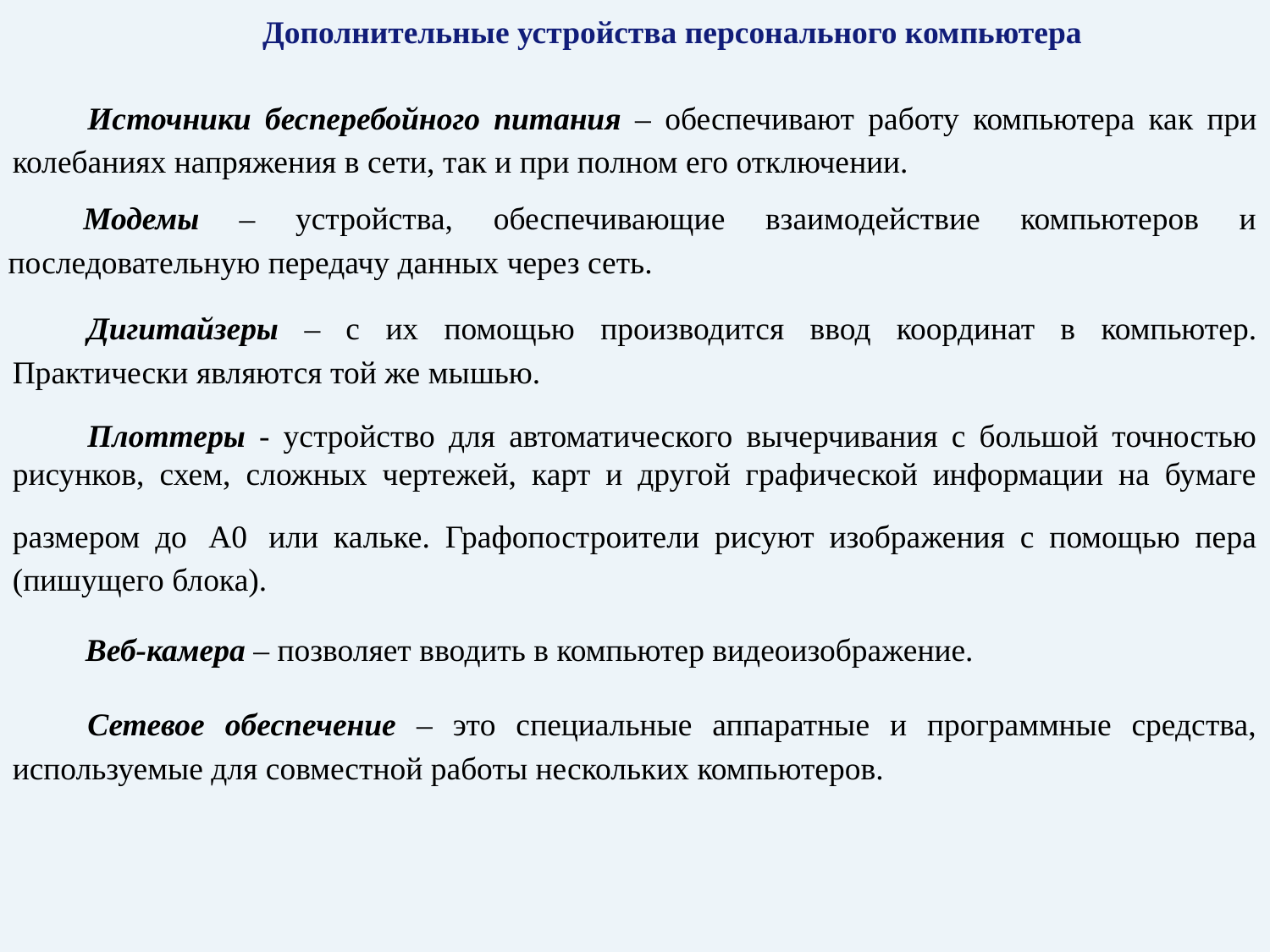

Дополнительные устройства персонального компьютера
Источники бесперебойного питания – обеспечивают работу компьютера как при колебаниях напряжения в сети, так и при полном его отключении.
Модемы – устройства, обеспечивающие взаимодействие компьютеров и последовательную передачу данных через сеть.
Дигитайзеры – с их помощью производится ввод координат в компьютер. Практически являются той же мышью.
Плоттеры - устройство для автоматического вычерчивания с большой точностью рисунков, схем, сложных чертежей, карт и другой графической информации на бумаге размером до A0 или кальке. Графопостроители рисуют изображения с помощью пера (пишущего блока).
Веб-камера – позволяет вводить в компьютер видеоизображение.
Сетевое обеспечение – это специальные аппаратные и программные средства, используемые для совместной работы нескольких компьютеров.